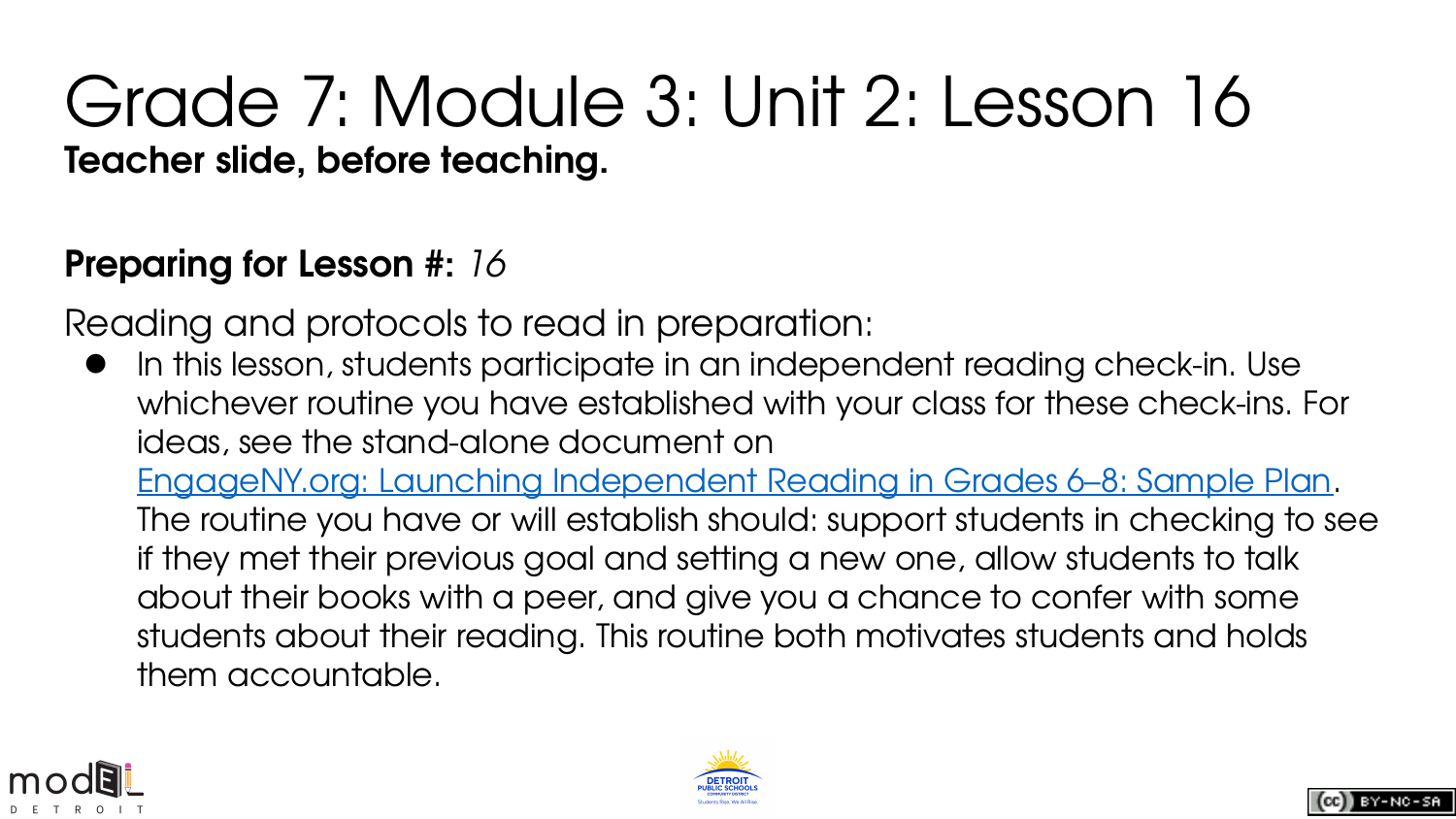

Grade 7: Module 3: Unit 2: Lesson 16
Teacher slide, before teaching.

Preparing for Lesson #: 16
Reading and protocols to read in preparation:
In this lesson, students participate in an independent reading check-in. Use whichever routine you have established with your class for these check-ins. For ideas, see the stand-alone document on EngageNY.org: Launching Independent Reading in Grades 6–8: Sample Plan. The routine you have or will establish should: support students in checking to see if they met their previous goal and setting a new one, allow students to talk about their books with a peer, and give you a chance to confer with some students about their reading. This routine both motivates students and holds them accountable.